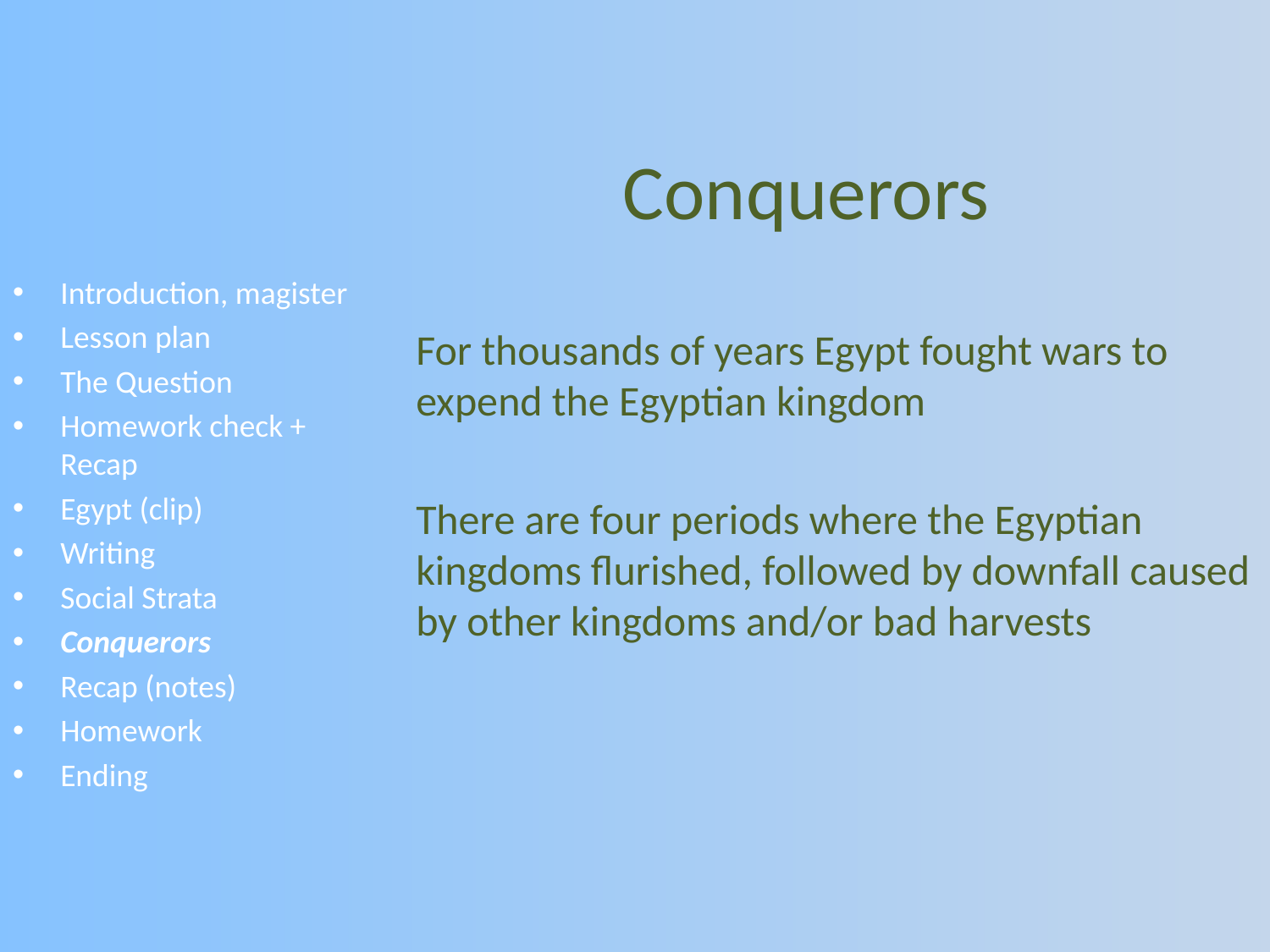

Conquerors
Introduction, magister
Lesson plan
The Question
Homework check + Recap
Egypt (clip)
Writing
Social Strata
Conquerors
Recap (notes)
Homework
Ending
For thousands of years Egypt fought wars to expend the Egyptian kingdom

There are four periods where the Egyptian kingdoms flurished, followed by downfall caused by other kingdoms and/or bad harvests